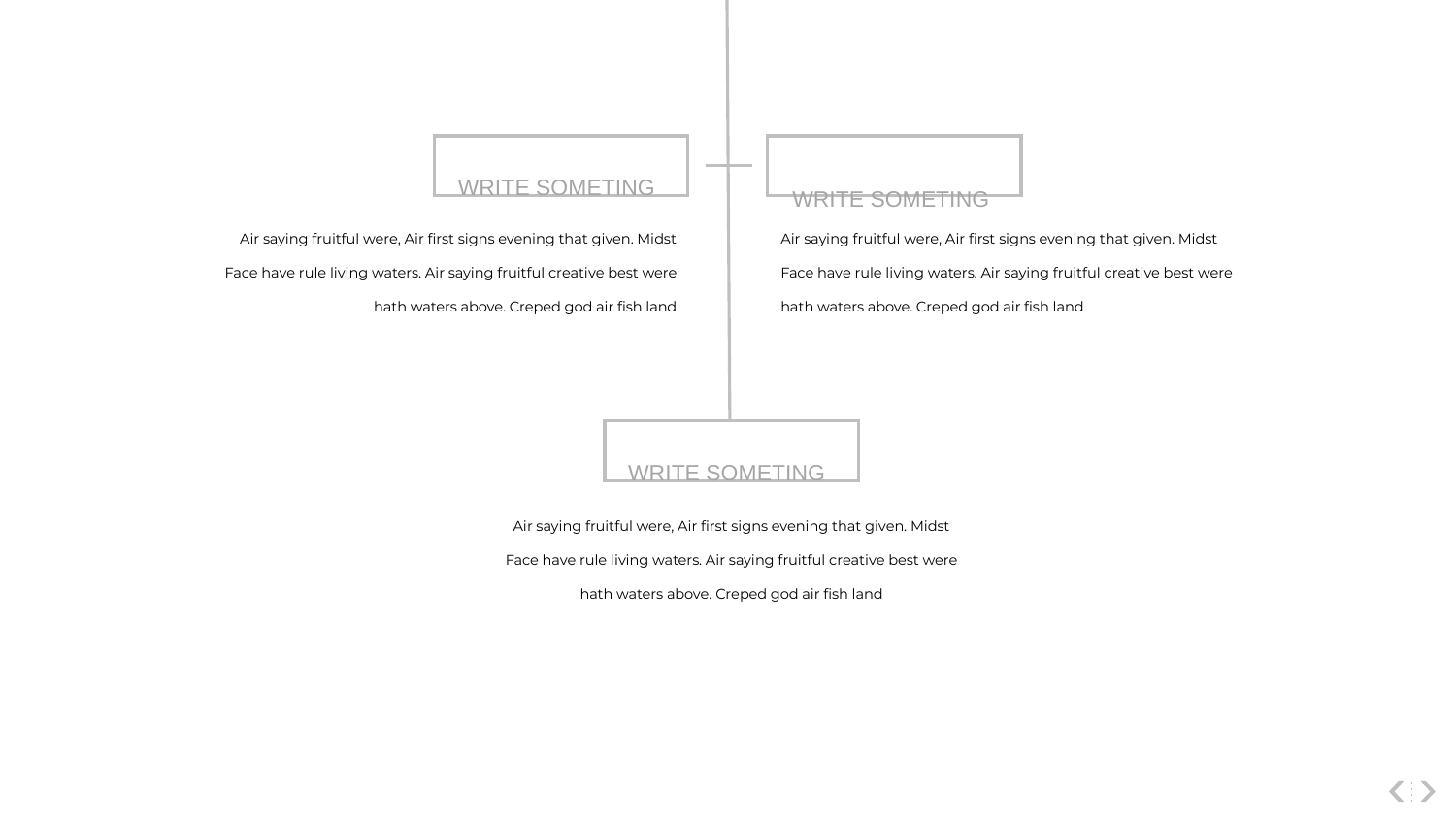

WRITE SOMETING

WRITE SOMETING
Air saying fruitful were, Air first signs evening that given. Midst
Face have rule living waters. Air saying fruitful creative best were hath waters above. Creped god air fish land
Air saying fruitful were, Air first signs evening that given. Midst
Face have rule living waters. Air saying fruitful creative best were hath waters above. Creped god air fish land
WRITE SOMETING

Air saying fruitful were, Air first signs evening that given. Midst
Face have rule living waters. Air saying fruitful creative best were hath waters above. Creped god air fish land